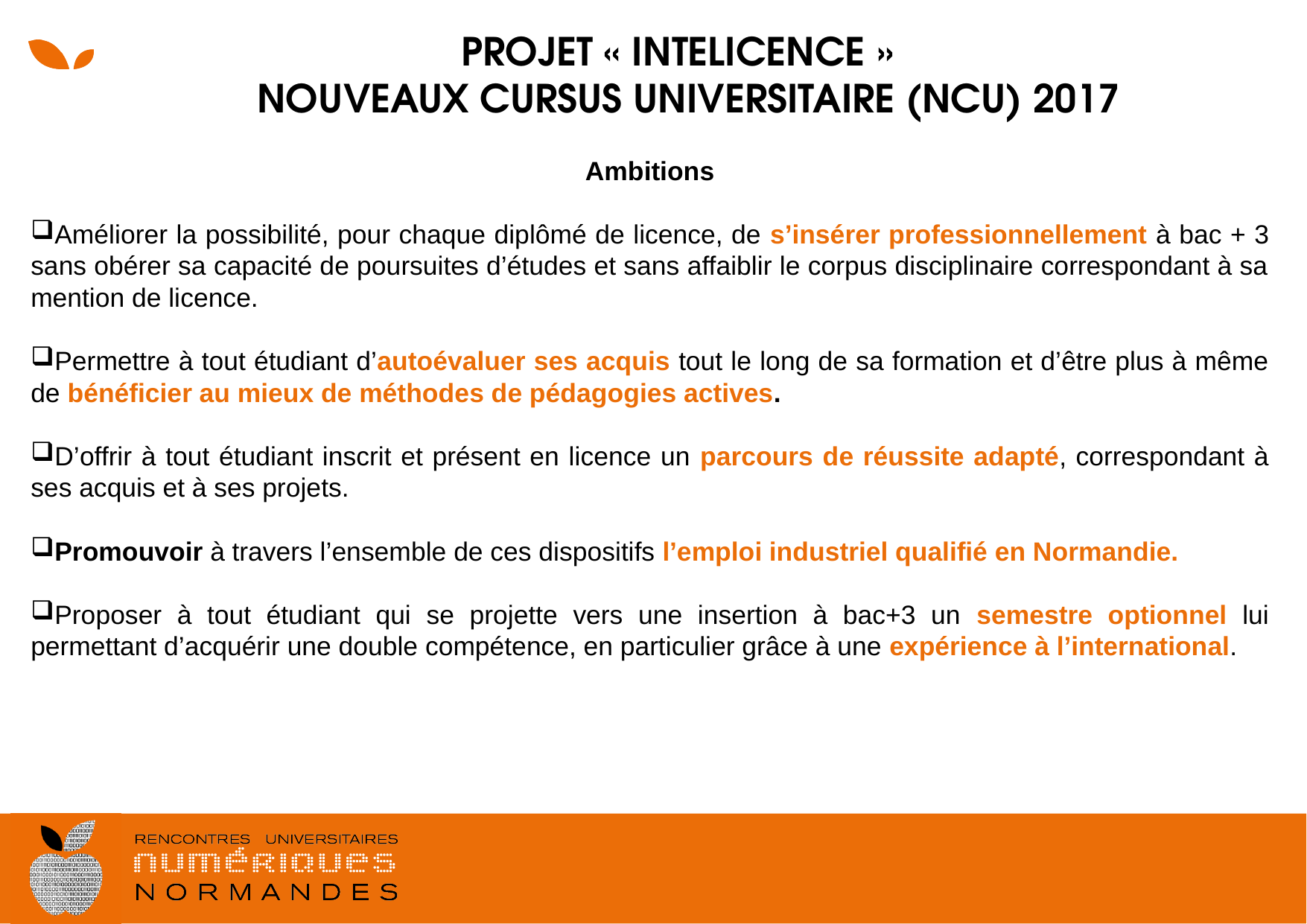

# Projet « Intelicence » Nouveaux cursus universitaire (NCU) 2017
Ambitions

Améliorer la possibilité, pour chaque diplômé de licence, de s’insérer professionnellement à bac + 3 sans obérer sa capacité de poursuites d’études et sans affaiblir le corpus disciplinaire correspondant à sa mention de licence.

Permettre à tout étudiant d’autoévaluer ses acquis tout le long de sa formation et d’être plus à même de bénéficier au mieux de méthodes de pédagogies actives.

D’offrir à tout étudiant inscrit et présent en licence un parcours de réussite adapté, correspondant à ses acquis et à ses projets.

Promouvoir à travers l’ensemble de ces dispositifs l’emploi industriel qualifié en Normandie.

Proposer à tout étudiant qui se projette vers une insertion à bac+3 un semestre optionnel lui permettant d’acquérir une double compétence, en particulier grâce à une expérience à l’international.